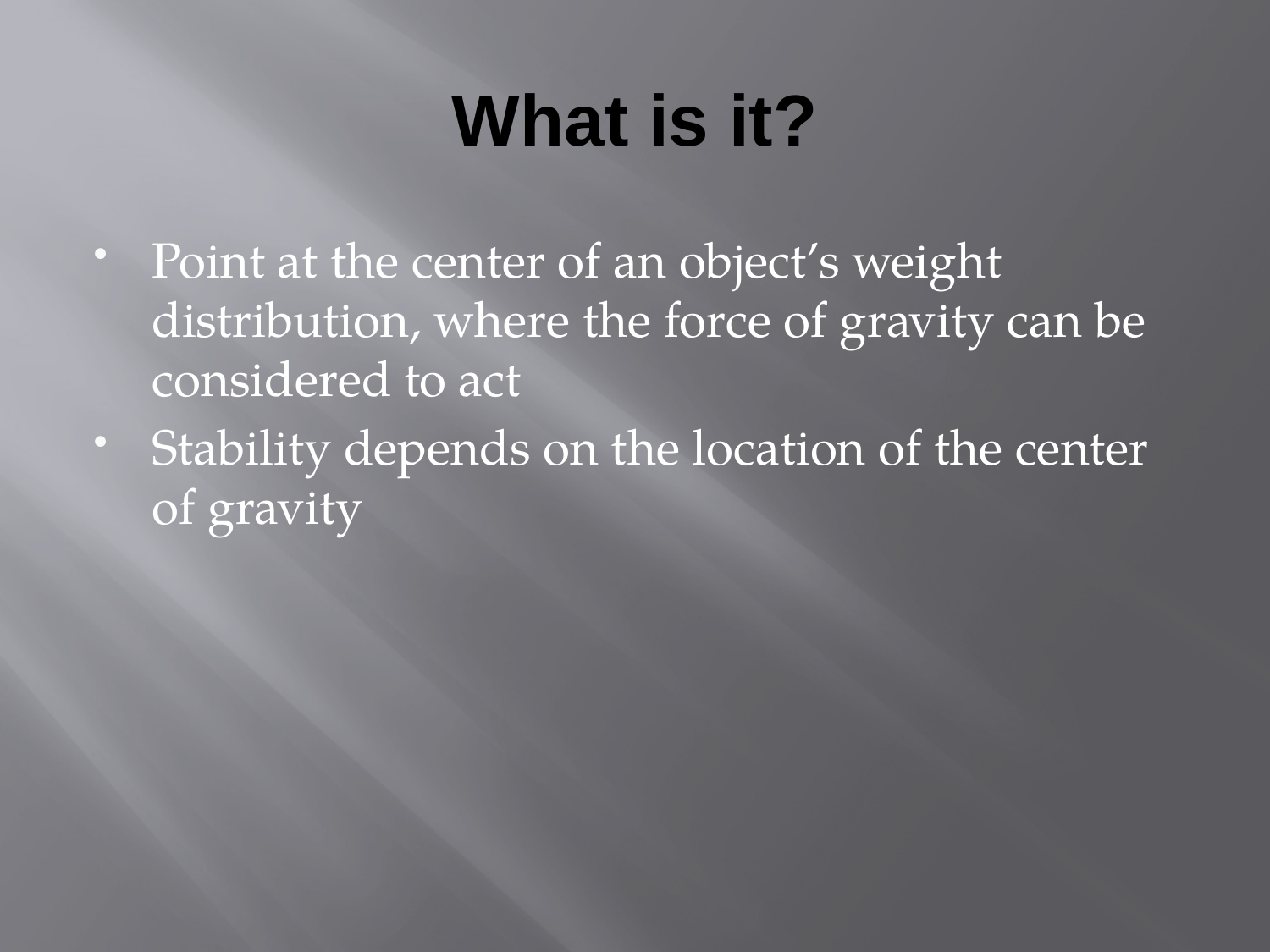

# What is it?
Point at the center of an object’s weight distribution, where the force of gravity can be considered to act
Stability depends on the location of the center of gravity